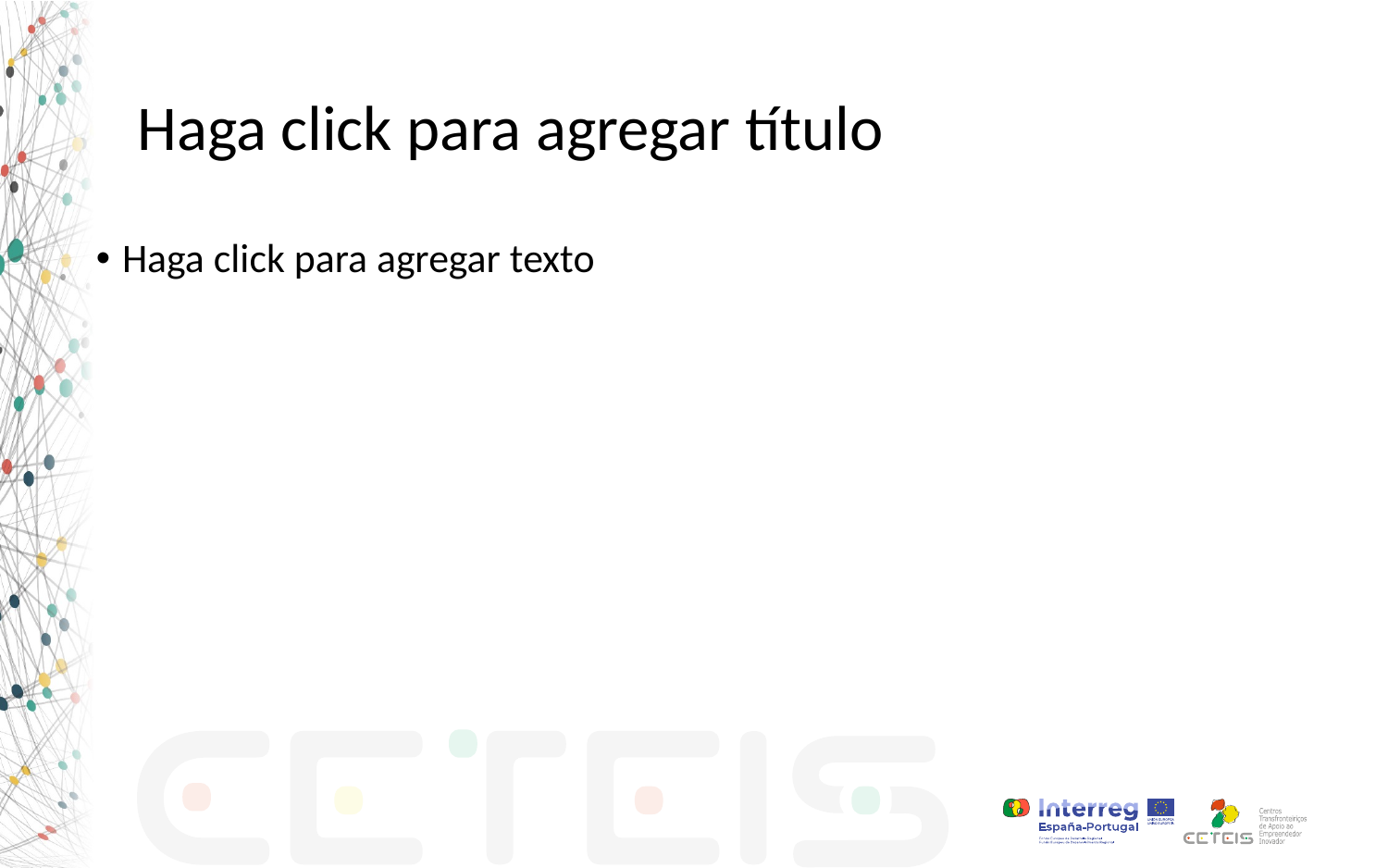

# Haga click para agregar título
Haga click para agregar texto